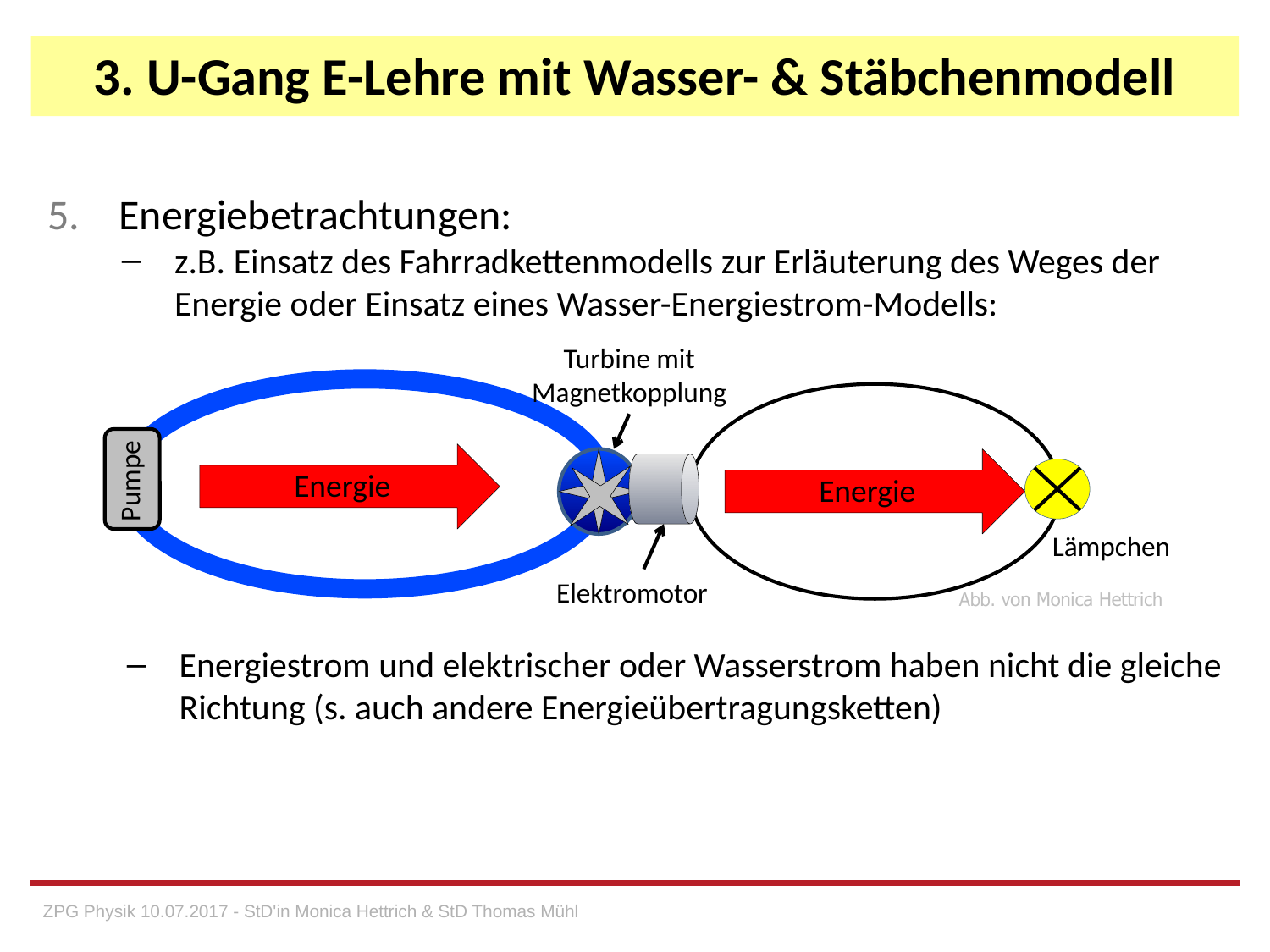

# 3. U-Gang E-Lehre mit Wasser- & Stäbchenmodell
Energiebetrachtungen:
z.B. Einsatz des Fahrradkettenmodells zur Erläuterung des Weges der Energie oder Einsatz eines Wasser-Energiestrom-Modells:
Turbine mit Magnetkopplung

Pumpe

Energie

Energie

Lämpchen
Elektromotor
Abb. von Monica Hettrich
Energiestrom und elektrischer oder Wasserstrom haben nicht die gleiche Richtung (s. auch andere Energieübertragungsketten)
ZPG Physik 10.07.2017 - StD'in Monica Hettrich & StD Thomas Mühl